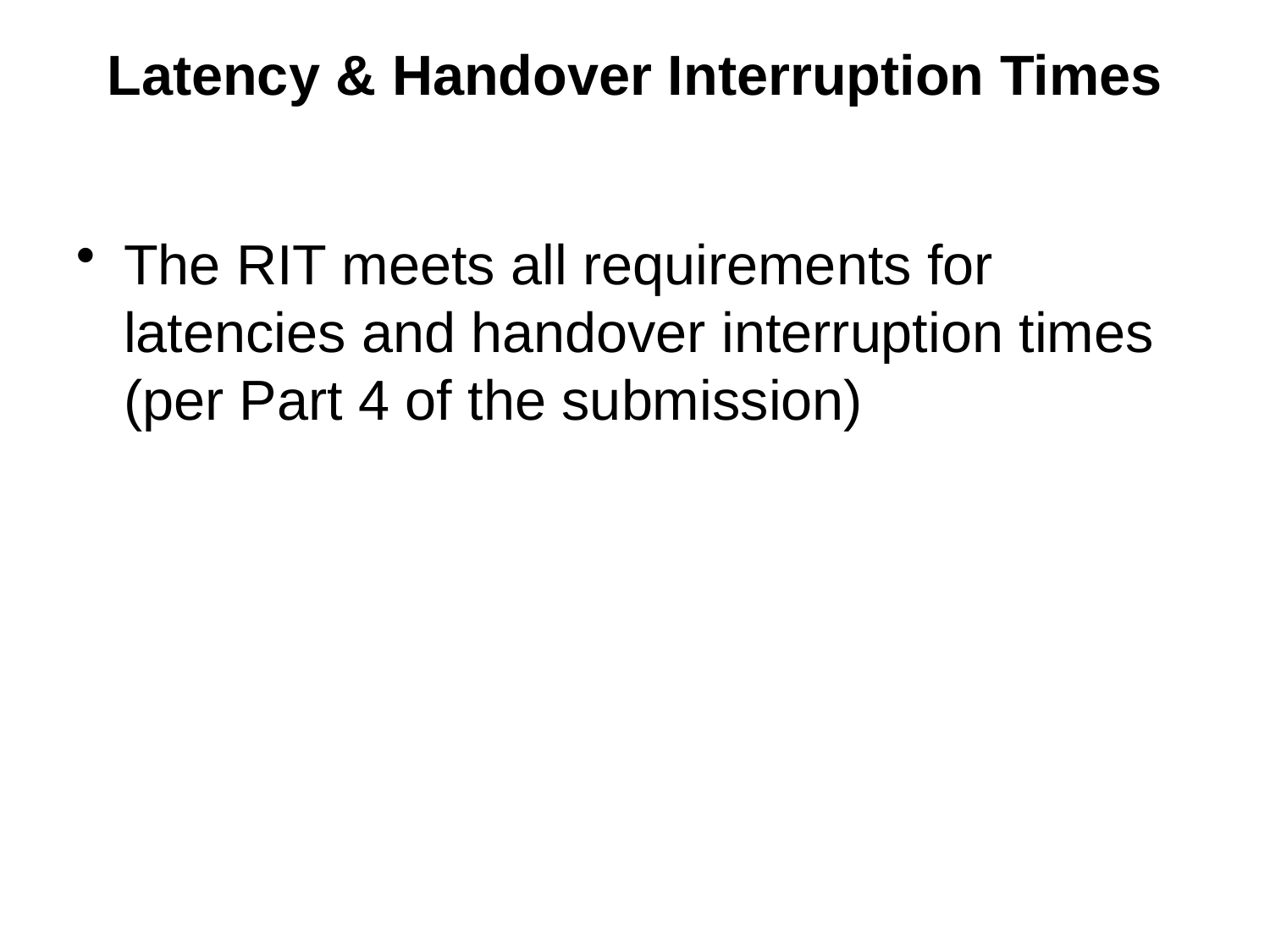

# Latency & Handover Interruption Times
The RIT meets all requirements for latencies and handover interruption times (per Part 4 of the submission)